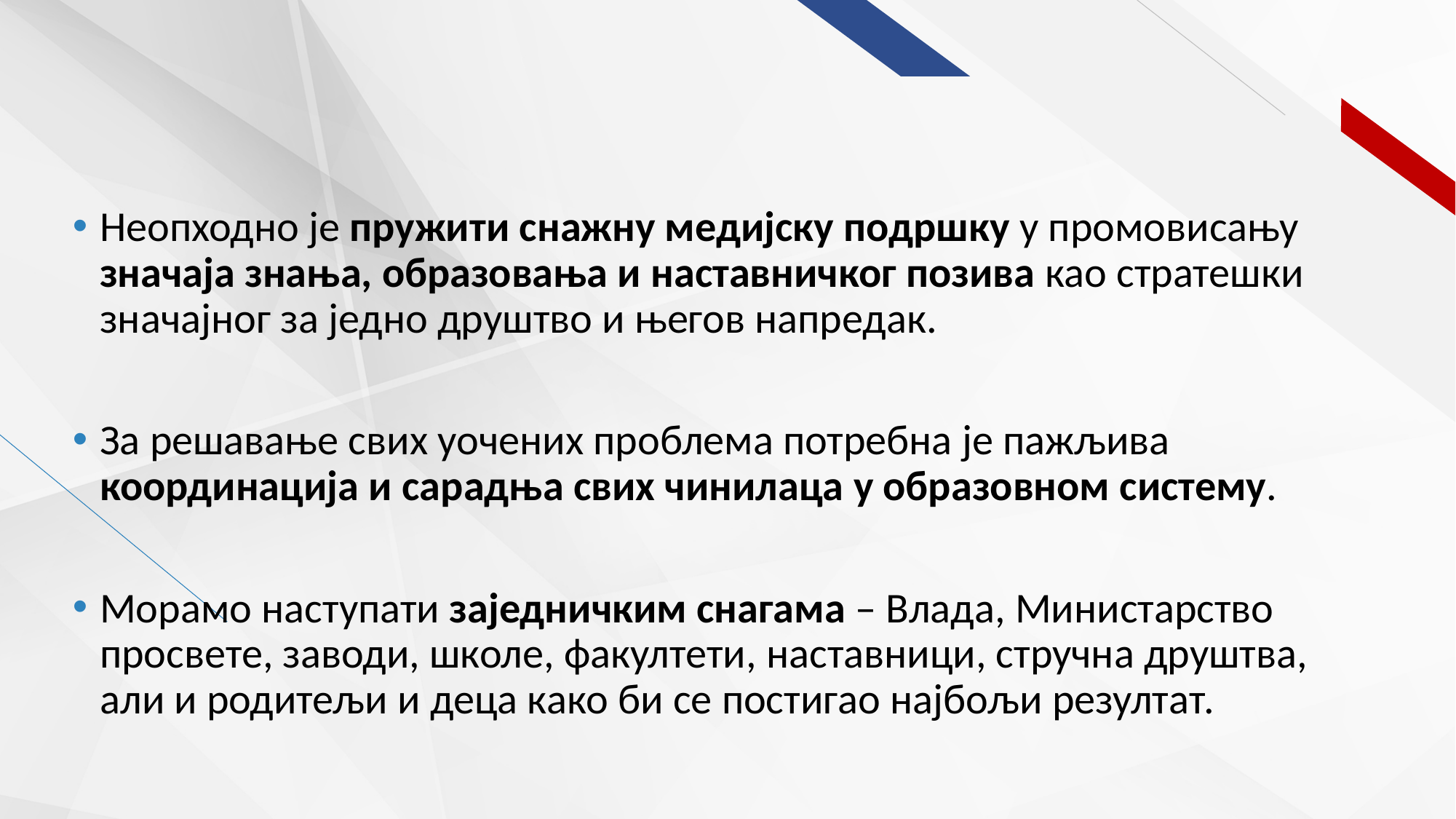

Неопходно је пружити снажну медијску подршку у промовисању значаја знања, образовања и наставничког позива као стратешки значајног за једно друштво и његов напредак.

За решавање свих уочених проблема потребна је пажљива координација и сарадња свих чинилаца у образовном систему.

Морамо наступати заједничким снагама – Влада, Министарство просвете, заводи, школе, факултети, наставници, стручна друштва, али и родитељи и деца како би се постигао најбољи резултат.